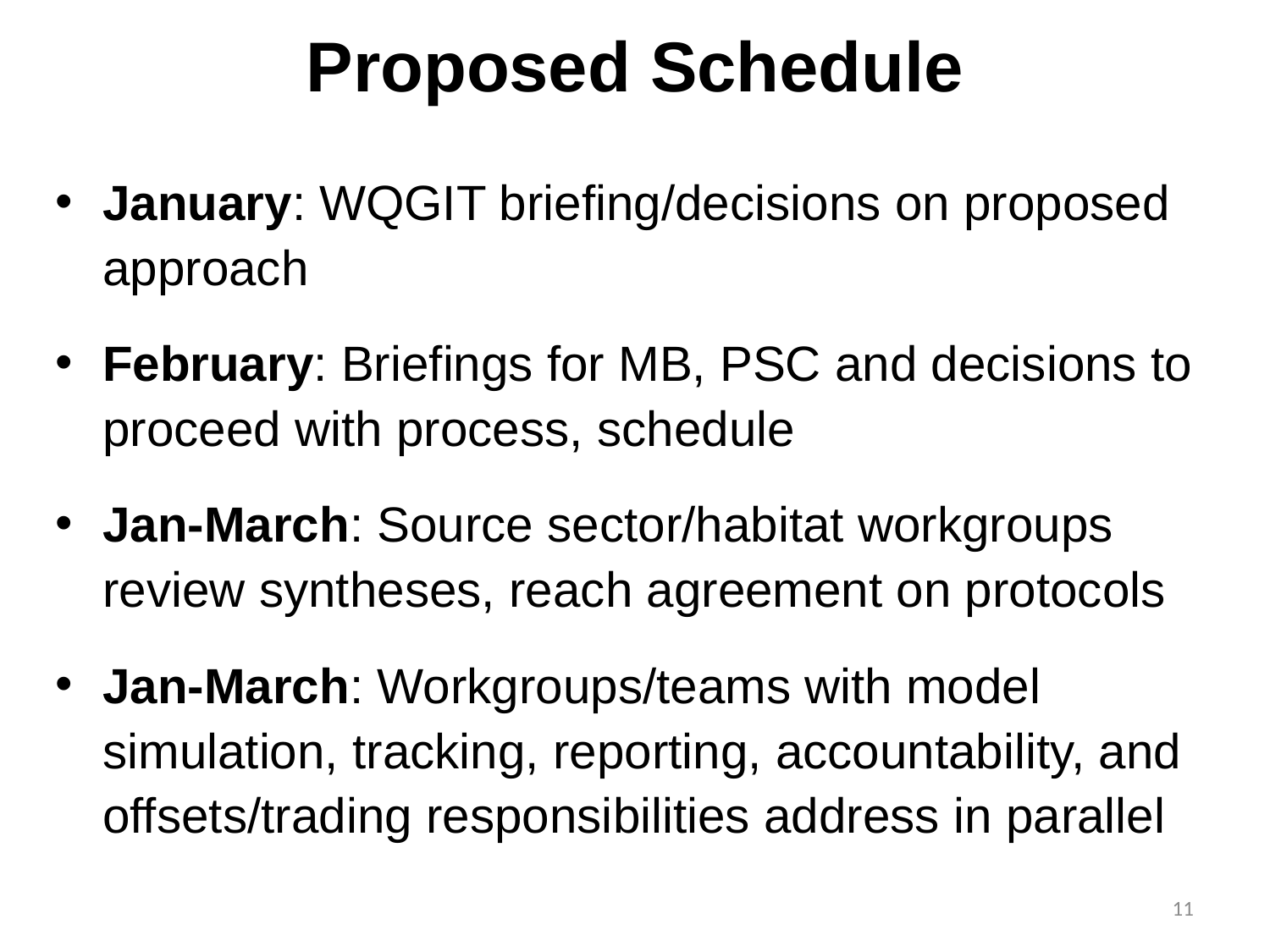

# Proposed Schedule
January: WQGIT briefing/decisions on proposed approach
February: Briefings for MB, PSC and decisions to proceed with process, schedule
Jan-March: Source sector/habitat workgroups review syntheses, reach agreement on protocols
Jan-March: Workgroups/teams with model simulation, tracking, reporting, accountability, and offsets/trading responsibilities address in parallel
11